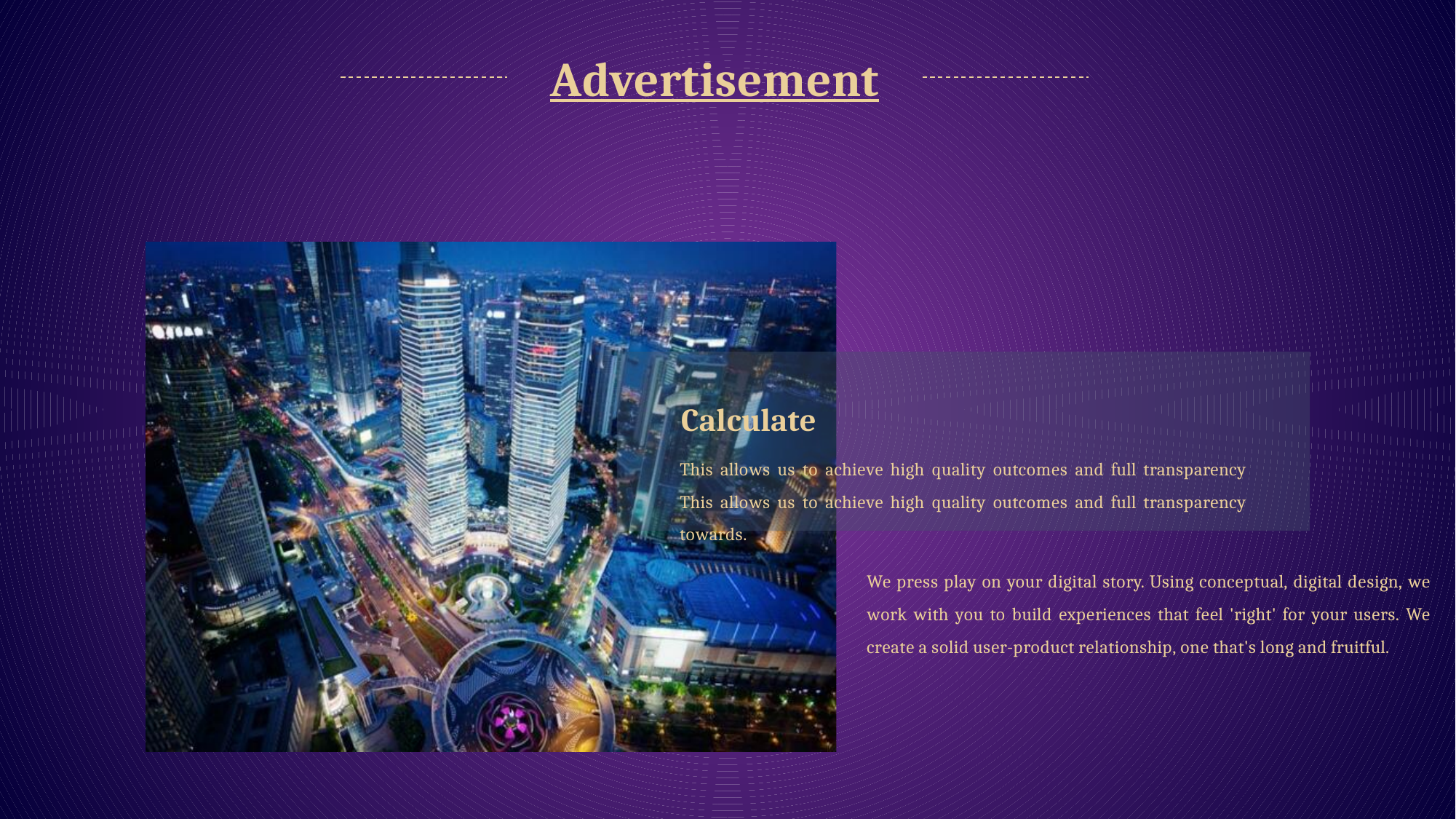

Advertisement

Calculate
This allows us to achieve high quality outcomes and full transparency This allows us to achieve high quality outcomes and full transparency towards.
We press play on your digital story. Using conceptual, digital design, we work with you to build experiences that feel 'right' for your users. We create a solid user-product relationship, one that's long and fruitful.